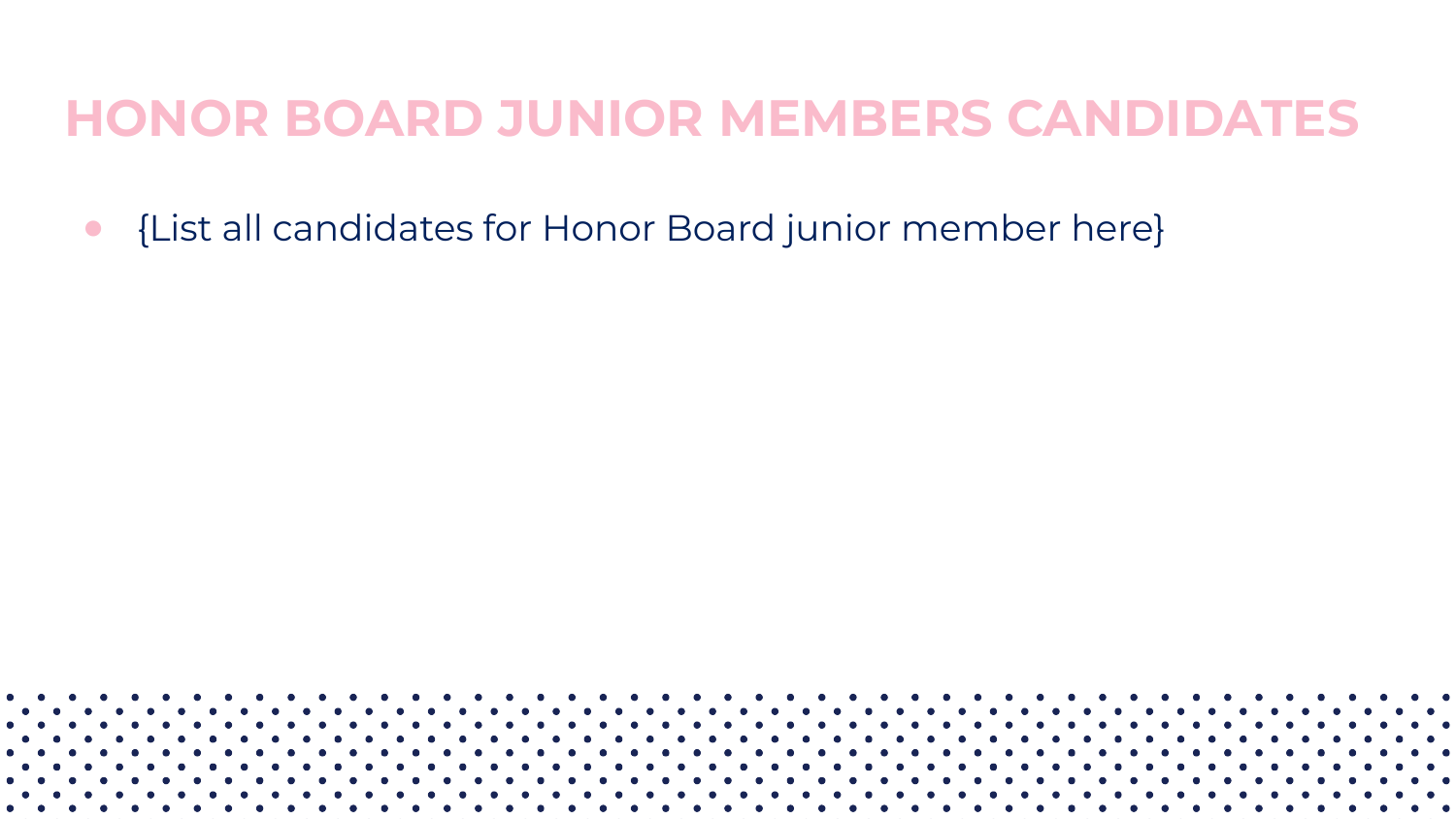

# HONOR BOARD JUNIOR MEMBERS CANDIDATES
{List all candidates for Honor Board junior member here}